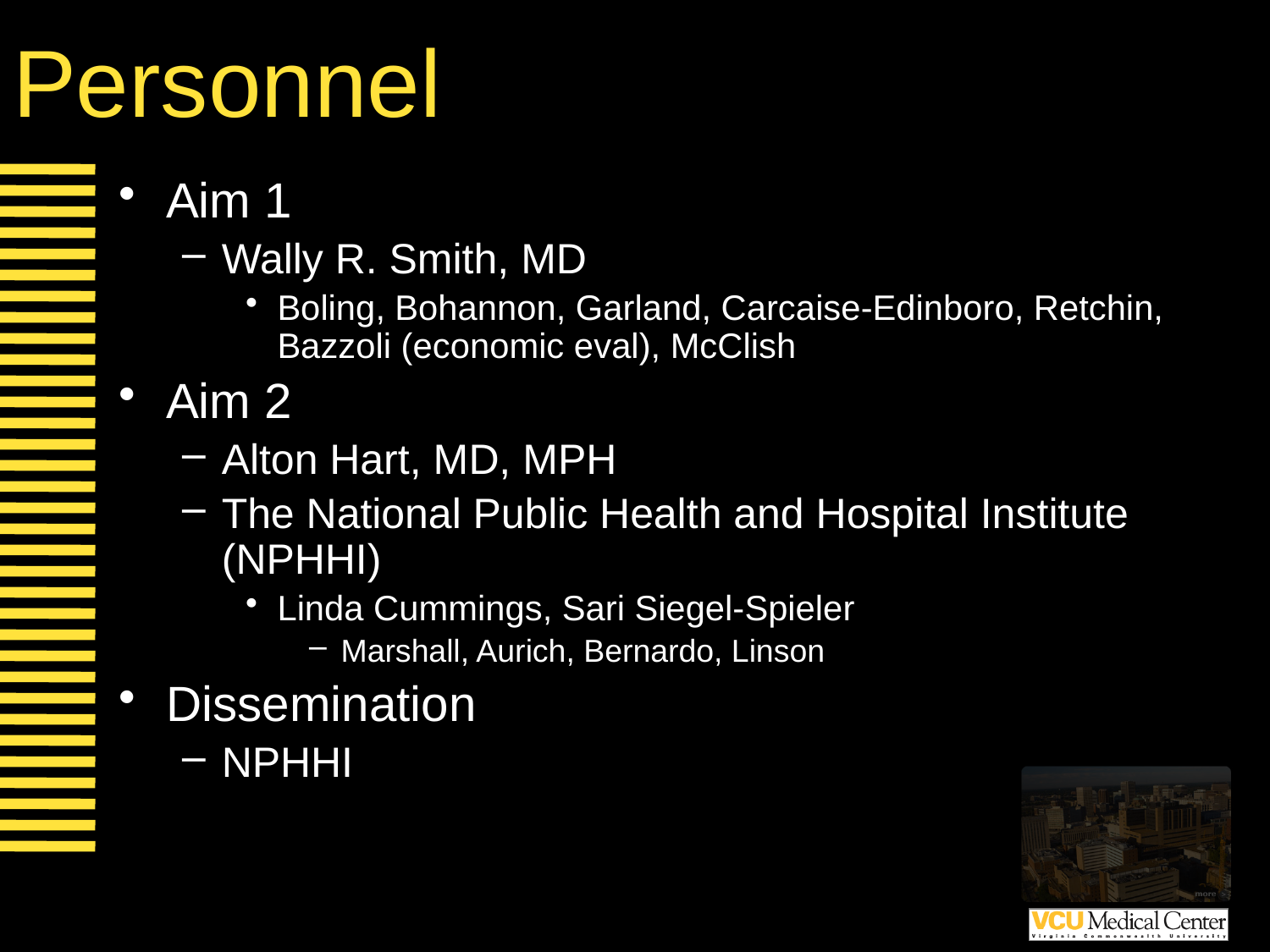

# Personnel
Aim 1
Wally R. Smith, MD
Boling, Bohannon, Garland, Carcaise-Edinboro, Retchin, Bazzoli (economic eval), McClish
Aim 2
Alton Hart, MD, MPH
The National Public Health and Hospital Institute (NPHHI)
Linda Cummings, Sari Siegel-Spieler
Marshall, Aurich, Bernardo, Linson
Dissemination
NPHHI